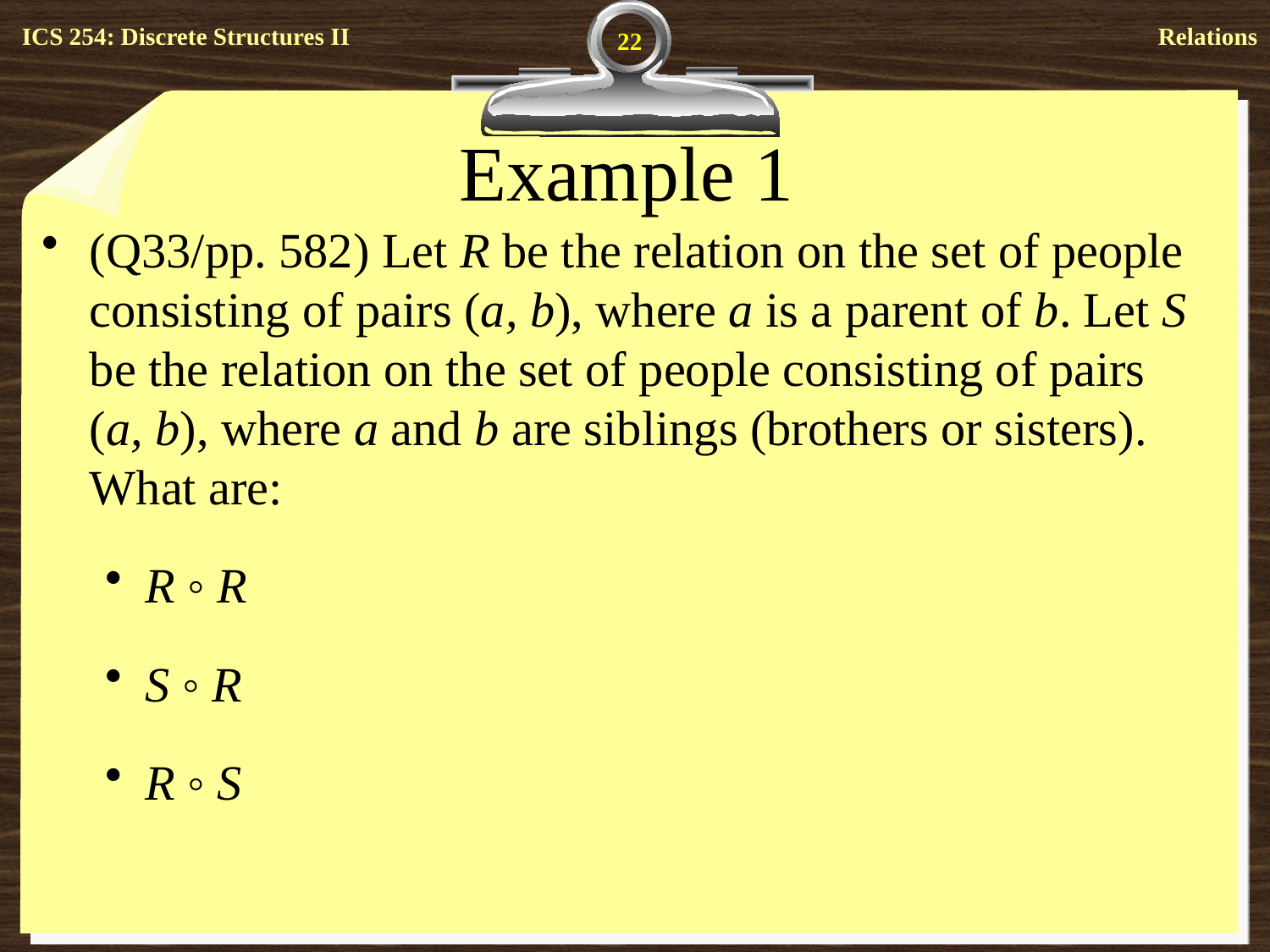

22
# Example 1
(Q33/pp. 582) Let R be the relation on the set of people consisting of pairs (a, b), where a is a parent of b. Let S be the relation on the set of people consisting of pairs (a, b), where a and b are siblings (brothers or sisters). What are:
R ◦ R
S ◦ R
R ◦ S